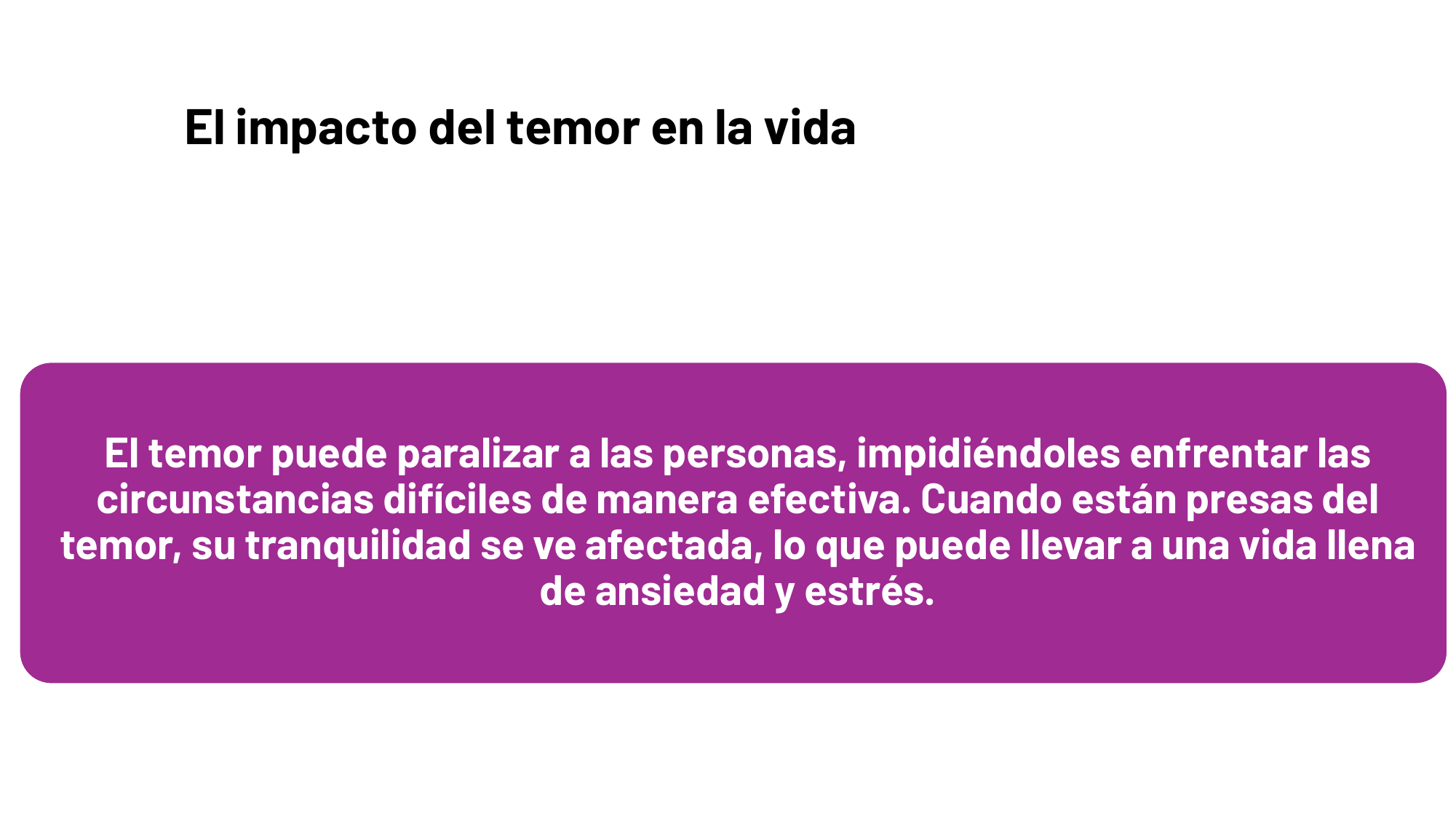

# El impacto del temor en la vida
El temor puede paralizar a las personas, impidiéndoles enfrentar las circunstancias difíciles de manera efectiva. Cuando están presas del temor, su tranquilidad se ve afectada, lo que puede llevar a una vida llena de ansiedad y estrés.